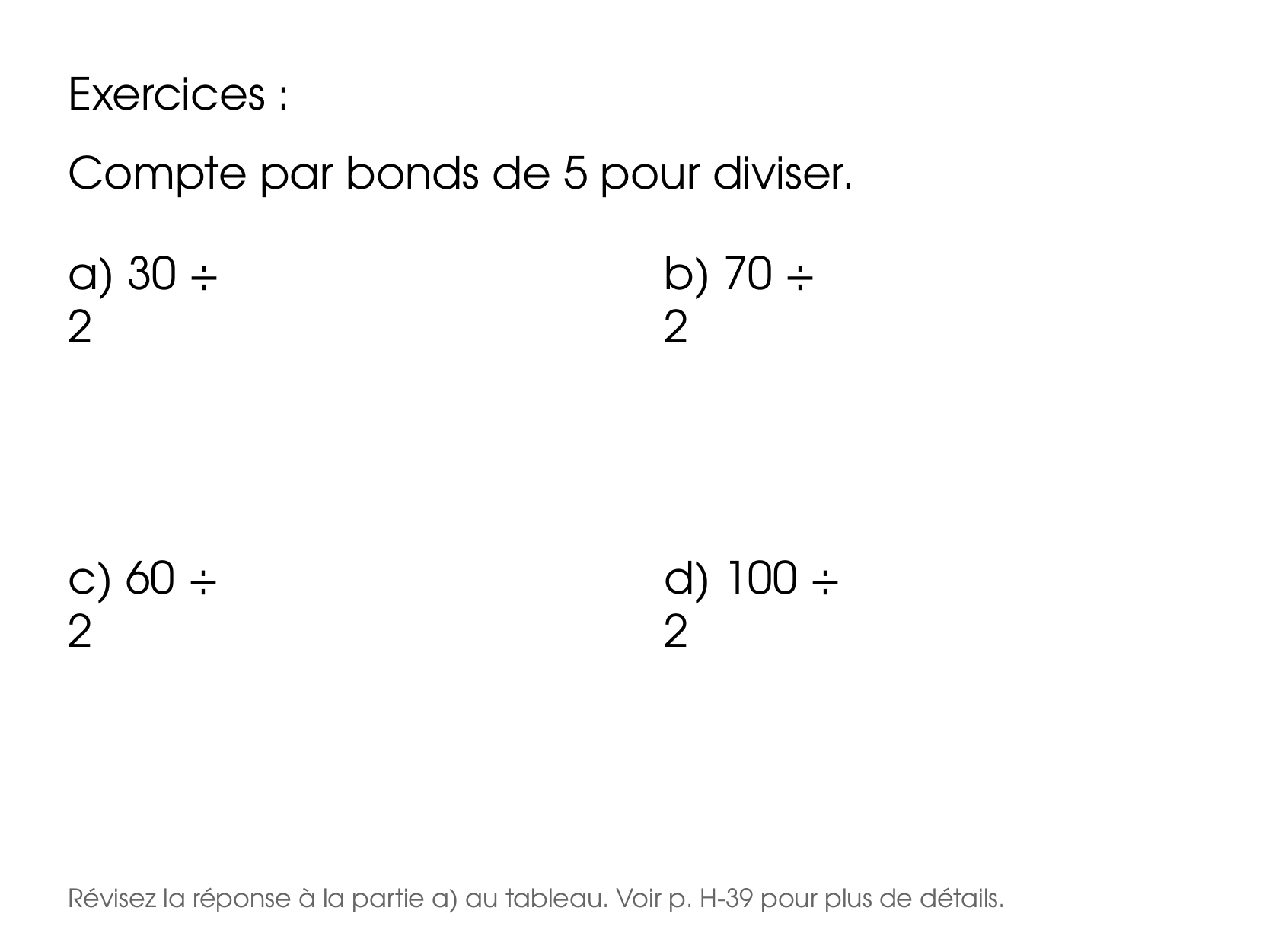

Exercices :
Compte par bonds de 5 pour diviser.
a) 30 ÷ 2
b) 70 ÷ 2
c) 60 ÷ 2
d) 100 ÷ 2
Révisez la réponse à la partie a) au tableau. Voir p. H-39 pour plus de détails.